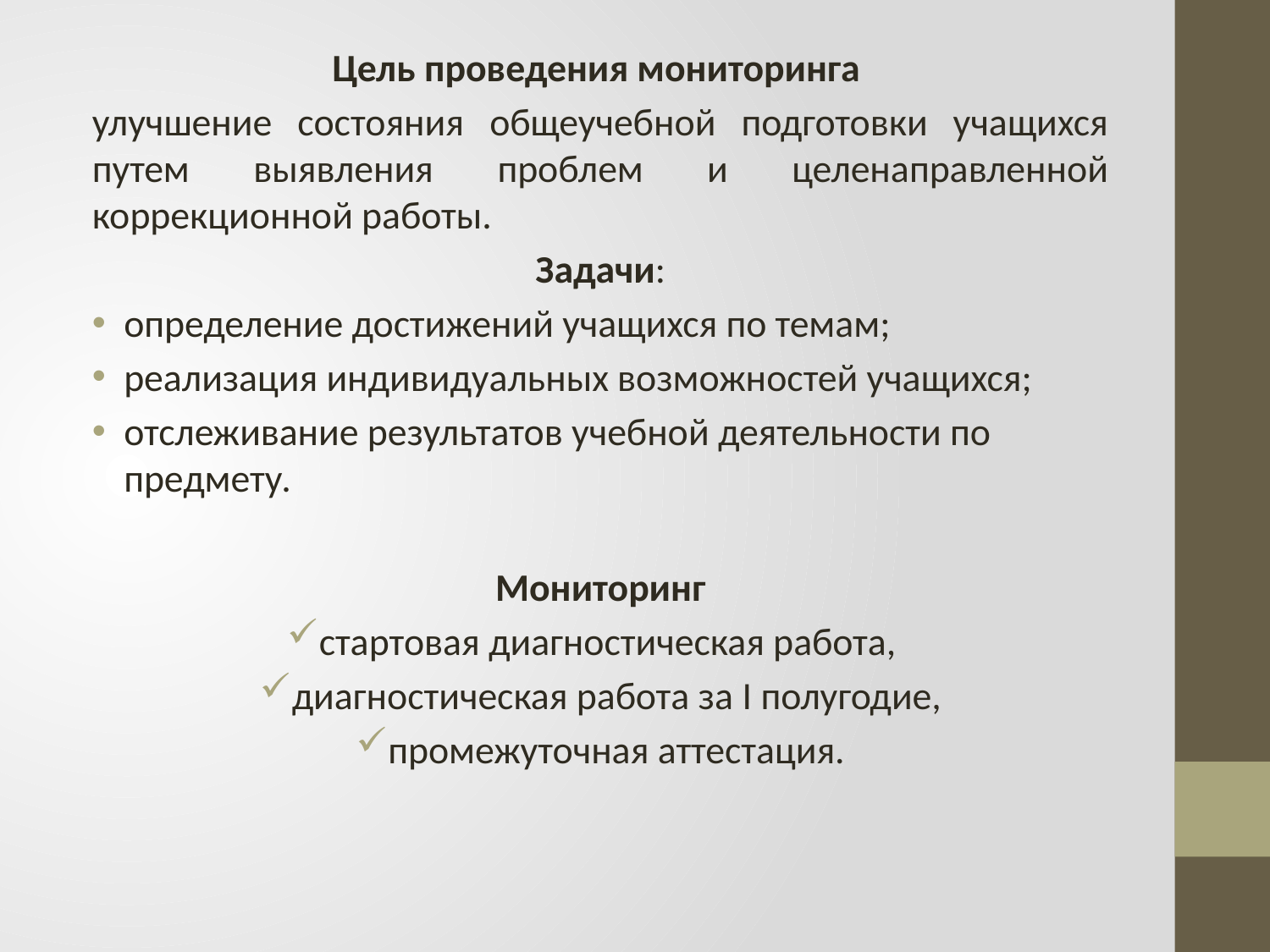

Цель проведения мониторинга
улучшение состояния общеучебной подготовки учащихся путем выявления проблем и целенаправленной коррекционной работы.
Задачи:
определение достижений учащихся по темам;
реализация индивидуальных возможностей учащихся;
отслеживание результатов учебной деятельности по предмету.

Мониторинг
стартовая диагностическая работа,
диагностическая работа за I полугодие,
промежуточная аттестация.